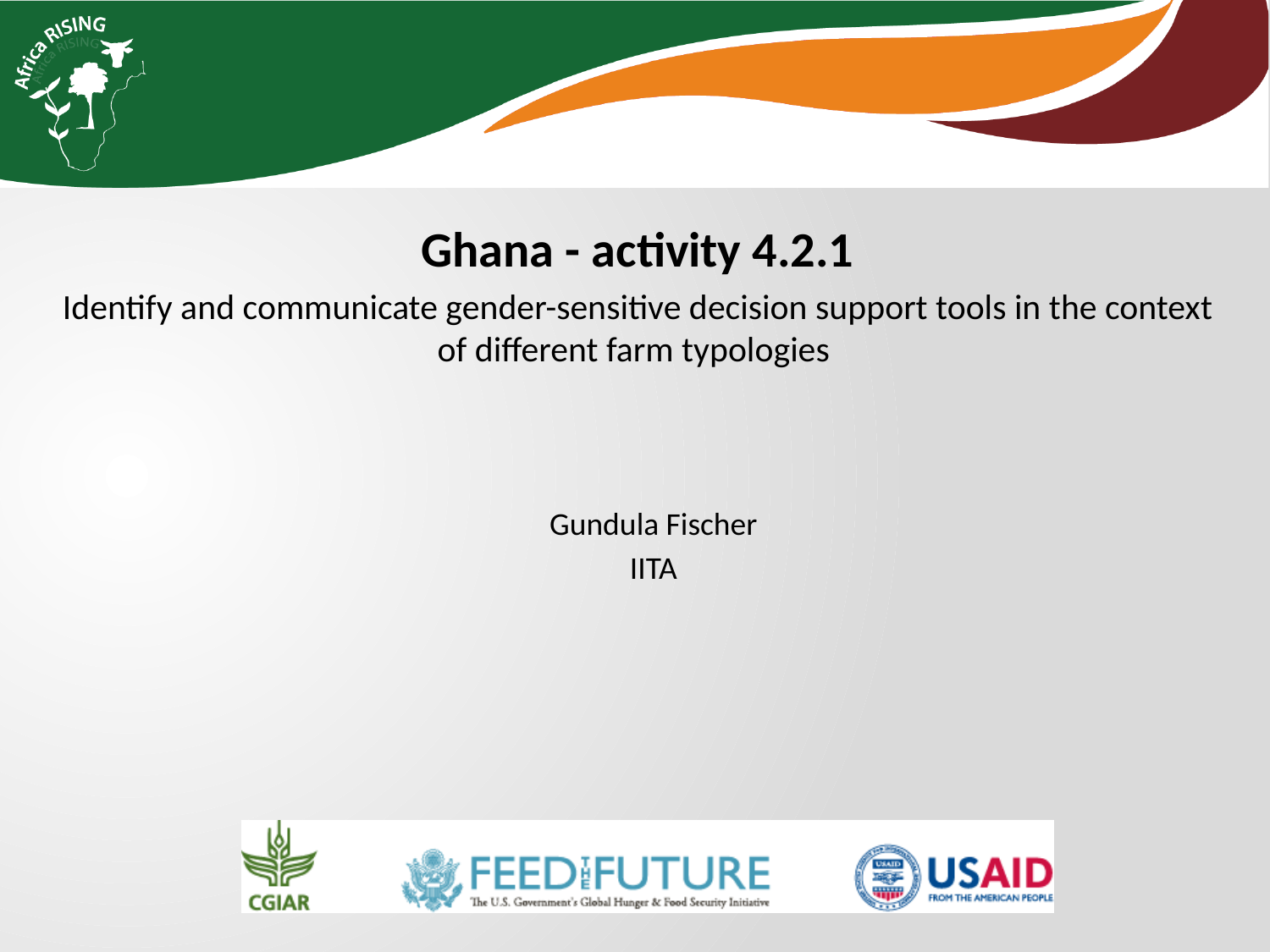

Ghana - activity 4.2.1
Identify and communicate gender-sensitive decision support tools in the context of different farm typologies
Gundula Fischer
IITA